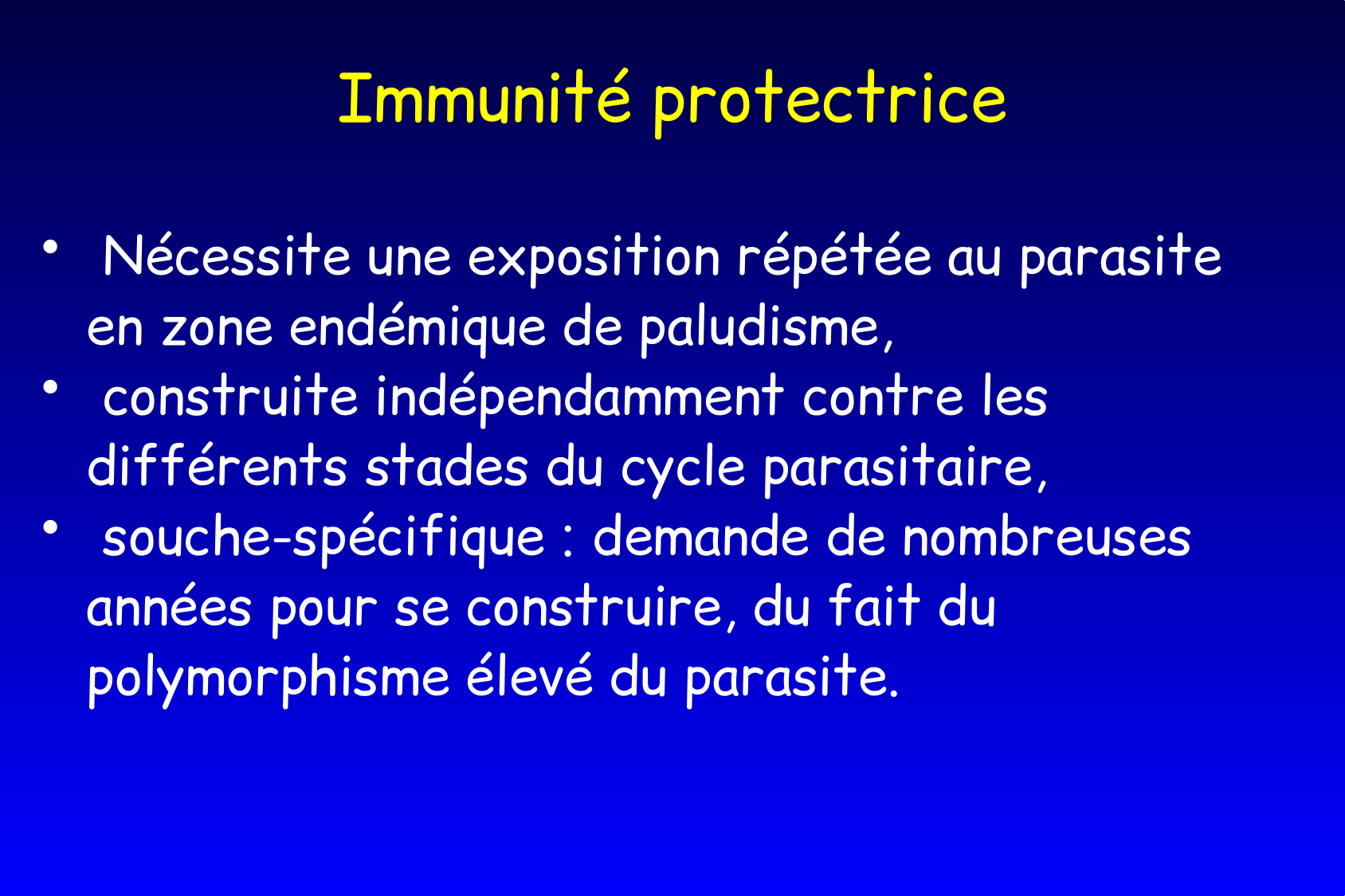

# Immunité protectrice
 Nécessite une exposition répétée au parasite en zone endémique de paludisme,
 construite indépendamment contre les différents stades du cycle parasitaire,
 souche-spécifique : demande de nombreuses années pour se construire, du fait du polymorphisme élevé du parasite.